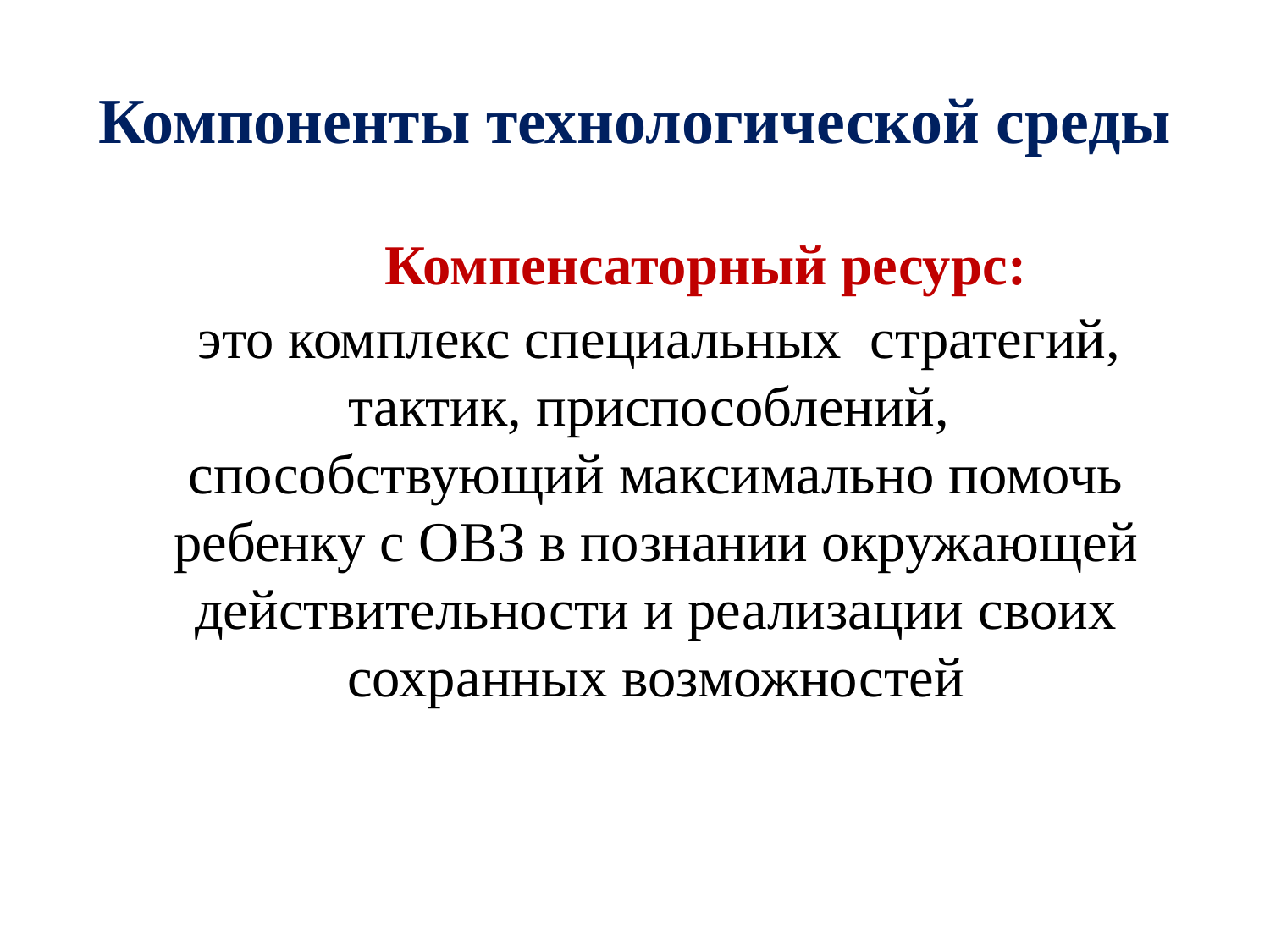

# Компоненты технологической среды
          Компенсаторный ресурс:
 это комплекс специальных  стратегий, тактик, приспособлений,
способствующий максимально помочь ребенку с ОВЗ в познании окружающей действительности и реализации своих сохранных возможностей